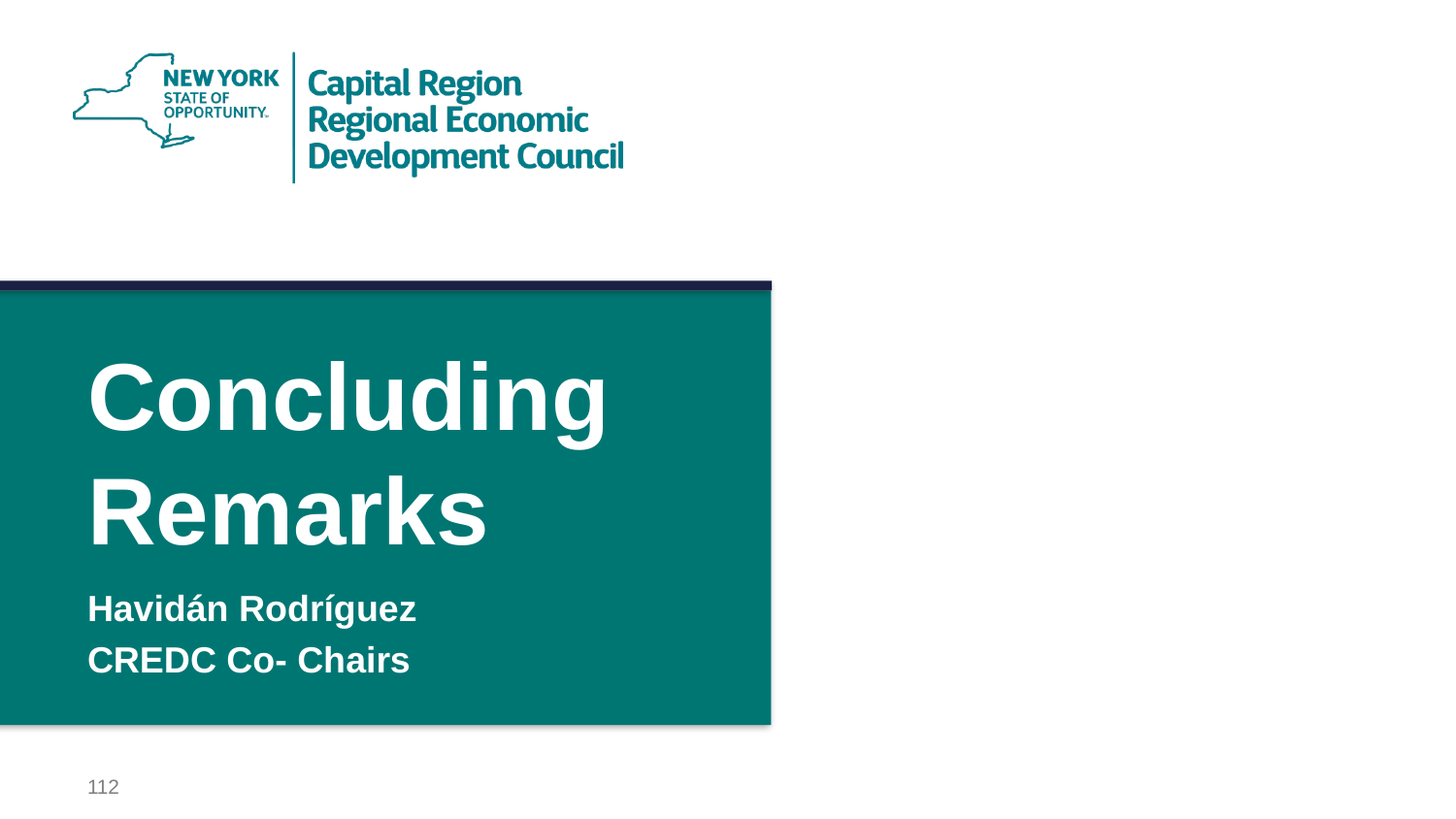

# Concluding Remarks
Havidán Rodríguez
CREDC Co- Chairs